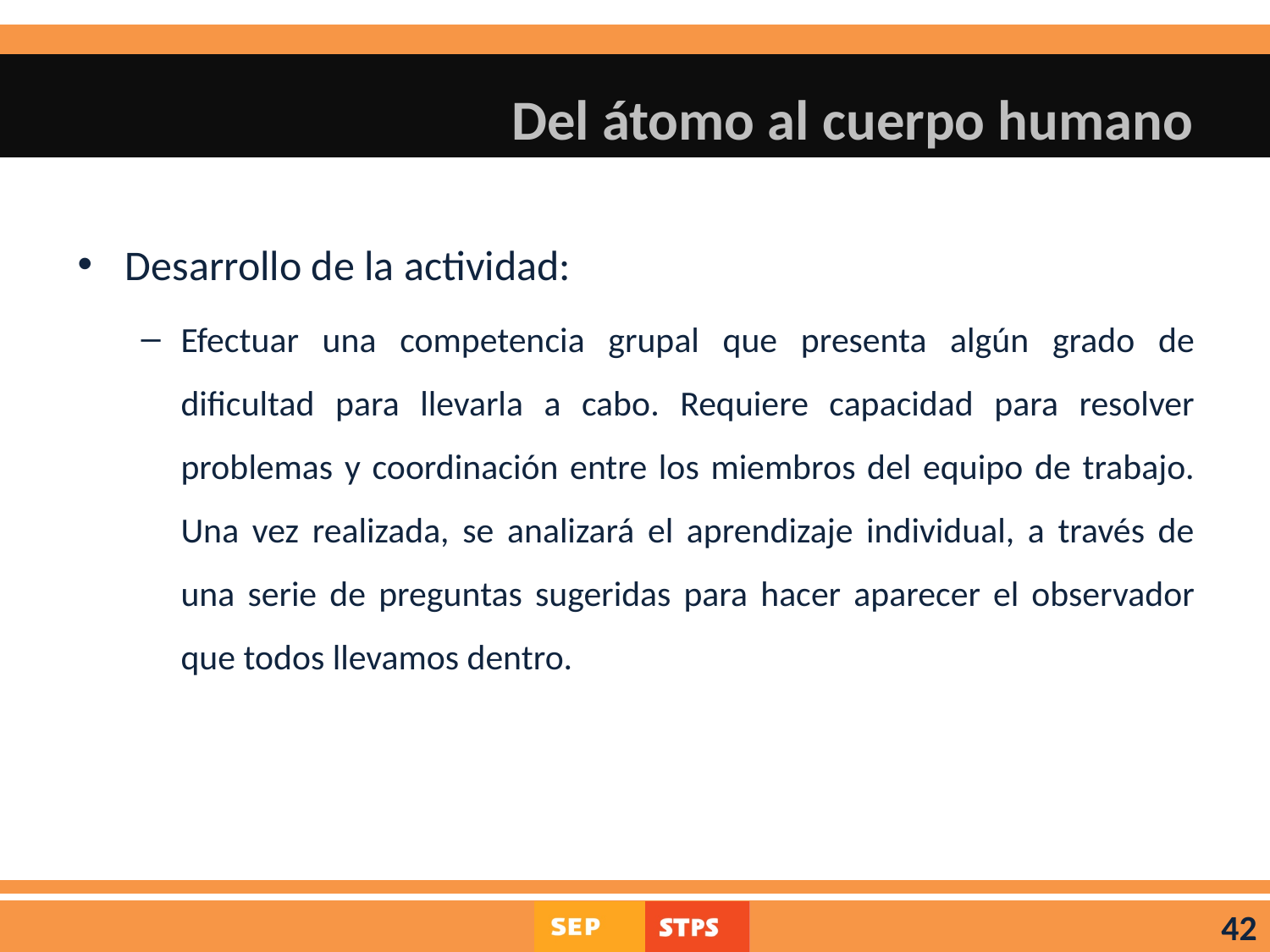

# Del átomo al cuerpo humano
Desarrollo de la actividad:
Efectuar una competencia grupal que presenta algún grado de dificultad para llevarla a cabo. Requiere capacidad para resolver problemas y coordinación entre los miembros del equipo de trabajo. Una vez realizada, se analizará el aprendizaje individual, a través de una serie de preguntas sugeridas para hacer aparecer el observador que todos llevamos dentro.

42